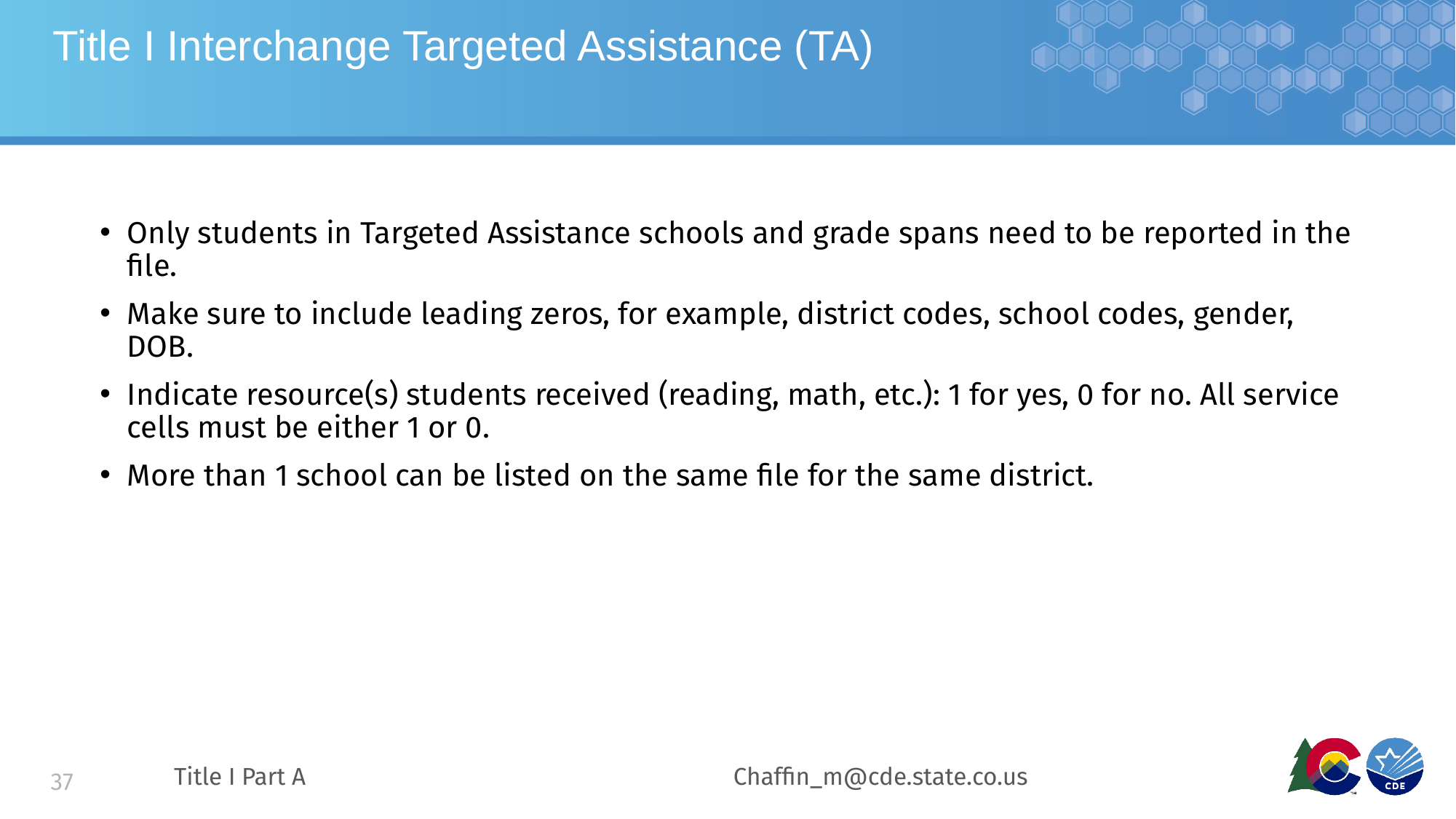

# Title I Interchange Targeted Assistance (TA)
Only students in Targeted Assistance schools and grade spans need to be reported in the file.
Make sure to include leading zeros, for example, district codes, school codes, gender, DOB.
Indicate resource(s) students received (reading, math, etc.): 1 for yes, 0 for no. All service cells must be either 1 or 0.
More than 1 school can be listed on the same file for the same district.

Title I Part A
Chaffin_m@cde.state.co.us
37